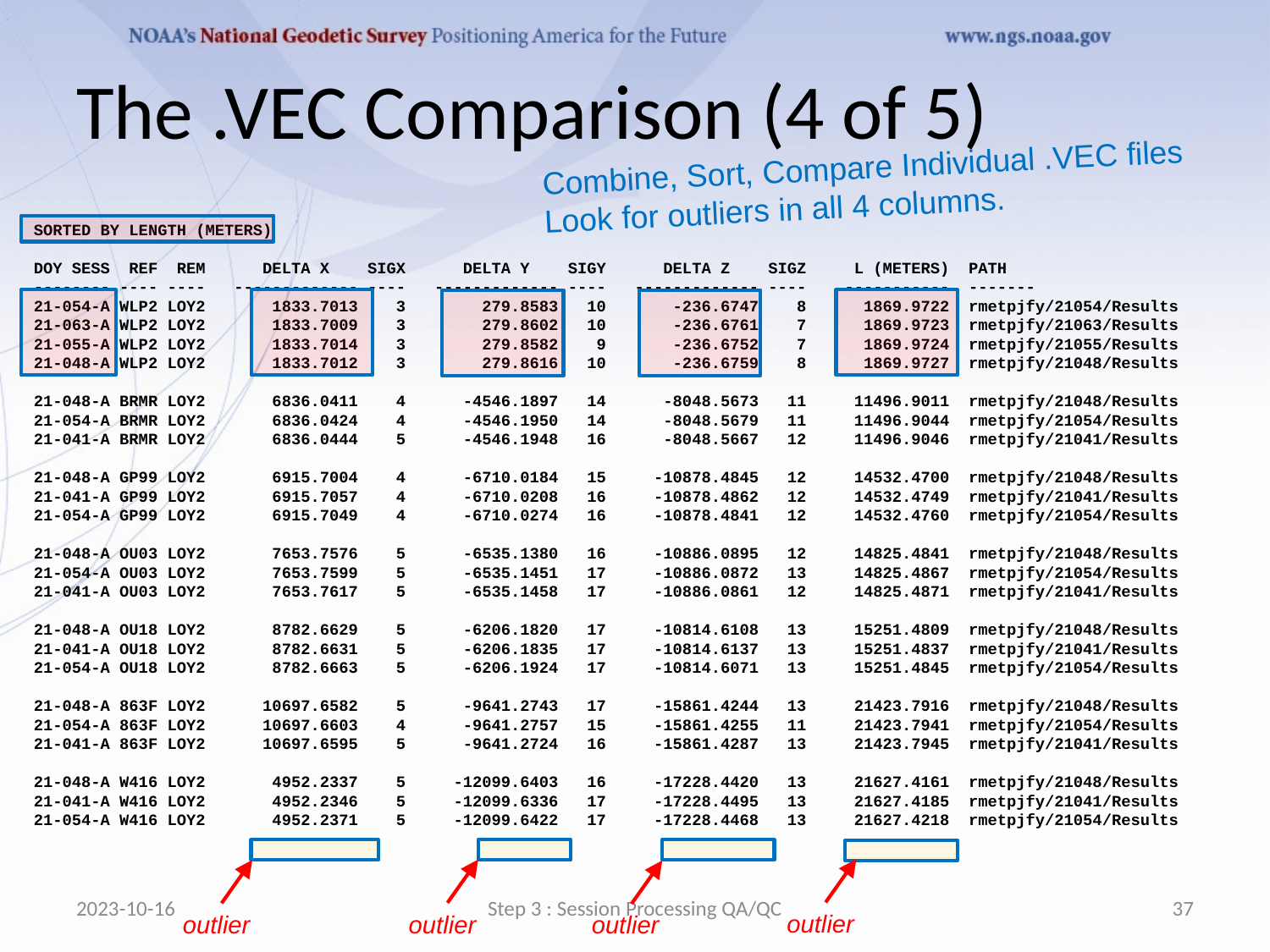

# The .VEC Comparison (4 of 5)
Combine, Sort, Compare Individual .VEC files
Look for outliers in all 4 columns.
SORTED BY LENGTH (METERS)

DOY SESS  REF  REM      DELTA X    SIGX      DELTA Y    SIGY      DELTA Z    SIGZ     L (METERS)  PATH
-------- ---- ----   ------------- ----   ------------- ----   ------------- ----    -----------  -------
21-054-A WLP2 LOY2       1833.7013    3        279.8583   10       -236.6747    8      1869.9722  rmetpjfy/21054/Results
21-063-A WLP2 LOY2       1833.7009    3        279.8602   10       -236.6761    7      1869.9723  rmetpjfy/21063/Results
21-055-A WLP2 LOY2       1833.7014    3        279.8582    9       -236.6752    7      1869.9724  rmetpjfy/21055/Results
21-048-A WLP2 LOY2       1833.7012    3        279.8616   10       -236.6759    8      1869.9727  rmetpjfy/21048/Results

21-048-A BRMR LOY2       6836.0411    4      -4546.1897   14      -8048.5673   11     11496.9011  rmetpjfy/21048/Results
21-054-A BRMR LOY2       6836.0424    4      -4546.1950   14      -8048.5679   11     11496.9044  rmetpjfy/21054/Results
21-041-A BRMR LOY2       6836.0444    5      -4546.1948   16      -8048.5667   12     11496.9046  rmetpjfy/21041/Results

21-048-A GP99 LOY2       6915.7004    4      -6710.0184   15     -10878.4845   12     14532.4700  rmetpjfy/21048/Results
21-041-A GP99 LOY2       6915.7057    4      -6710.0208   16     -10878.4862   12     14532.4749  rmetpjfy/21041/Results
21-054-A GP99 LOY2       6915.7049    4      -6710.0274   16     -10878.4841   12     14532.4760  rmetpjfy/21054/Results

21-048-A OU03 LOY2       7653.7576    5      -6535.1380   16     -10886.0895   12     14825.4841  rmetpjfy/21048/Results
21-054-A OU03 LOY2       7653.7599    5      -6535.1451   17     -10886.0872   13     14825.4867  rmetpjfy/21054/Results
21-041-A OU03 LOY2       7653.7617    5      -6535.1458   17     -10886.0861   12     14825.4871  rmetpjfy/21041/Results

21-048-A OU18 LOY2       8782.6629    5      -6206.1820   17     -10814.6108   13     15251.4809  rmetpjfy/21048/Results
21-041-A OU18 LOY2       8782.6631    5      -6206.1835   17     -10814.6137   13     15251.4837  rmetpjfy/21041/Results
21-054-A OU18 LOY2       8782.6663    5      -6206.1924   17     -10814.6071   13     15251.4845  rmetpjfy/21054/Results

21-048-A 863F LOY2      10697.6582    5      -9641.2743   17     -15861.4244   13     21423.7916  rmetpjfy/21048/Results
21-054-A 863F LOY2      10697.6603    4      -9641.2757   15     -15861.4255   11     21423.7941  rmetpjfy/21054/Results
21-041-A 863F LOY2      10697.6595    5      -9641.2724   16     -15861.4287   13     21423.7945  rmetpjfy/21041/Results

21-048-A W416 LOY2       4952.2337    5     -12099.6403   16     -17228.4420   13     21627.4161  rmetpjfy/21048/Results
21-041-A W416 LOY2       4952.2346    5     -12099.6336   17     -17228.4495   13     21627.4185  rmetpjfy/21041/Results
21-054-A W416 LOY2       4952.2371    5     -12099.6422   17     -17228.4468   13     21627.4218  rmetpjfy/21054/Results

2023-10-16
Step 3 : Session Processing QA/QC
37
outlier
outlier
outlier
outlier